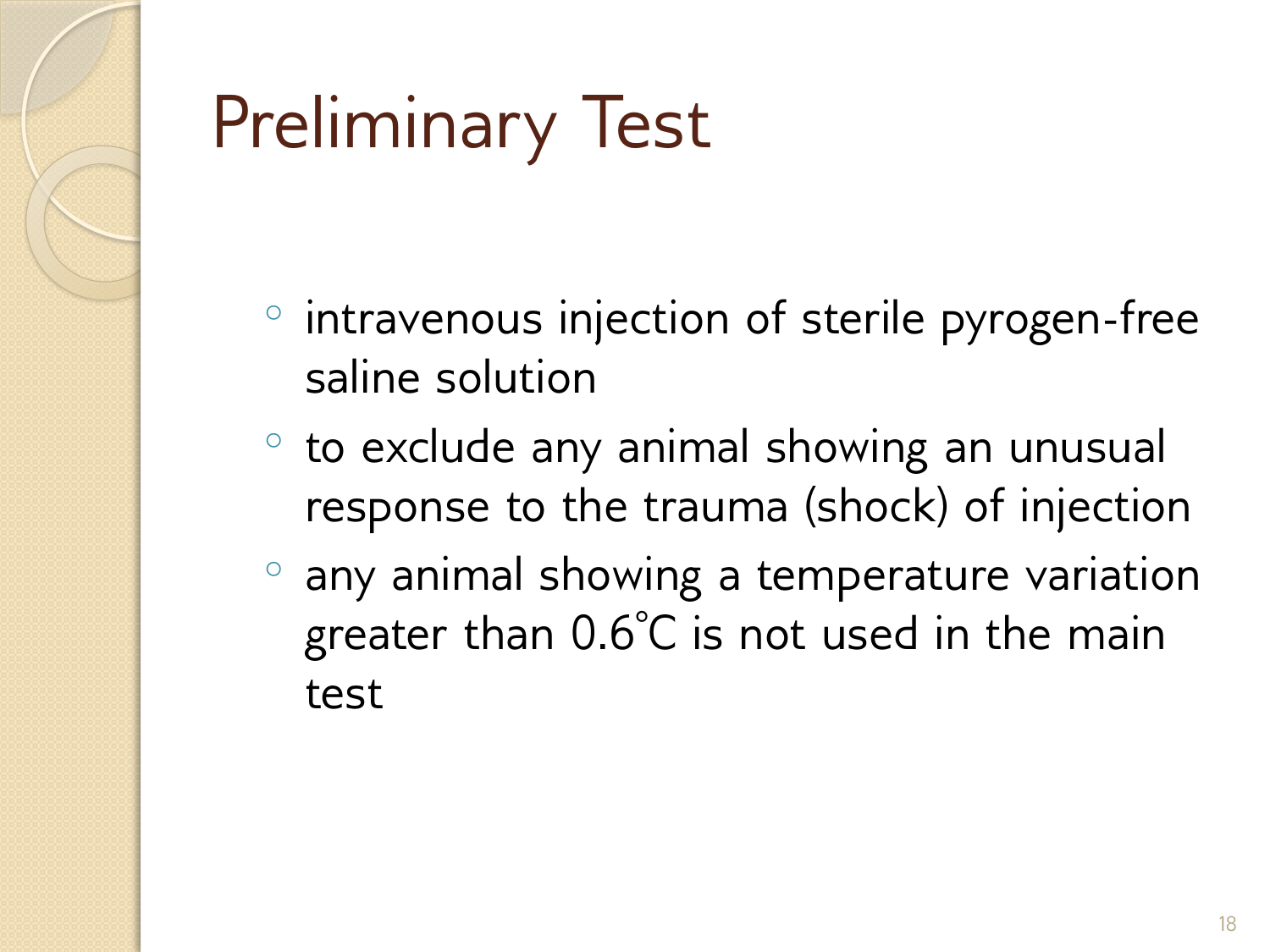

# Preliminary Test

intravenous injection of sterile pyrogen-free saline solution
to exclude any animal showing an unusual response to the trauma (shock) of injection
any animal showing a temperature variation  greater than 0.6°C is not used in the main test

18